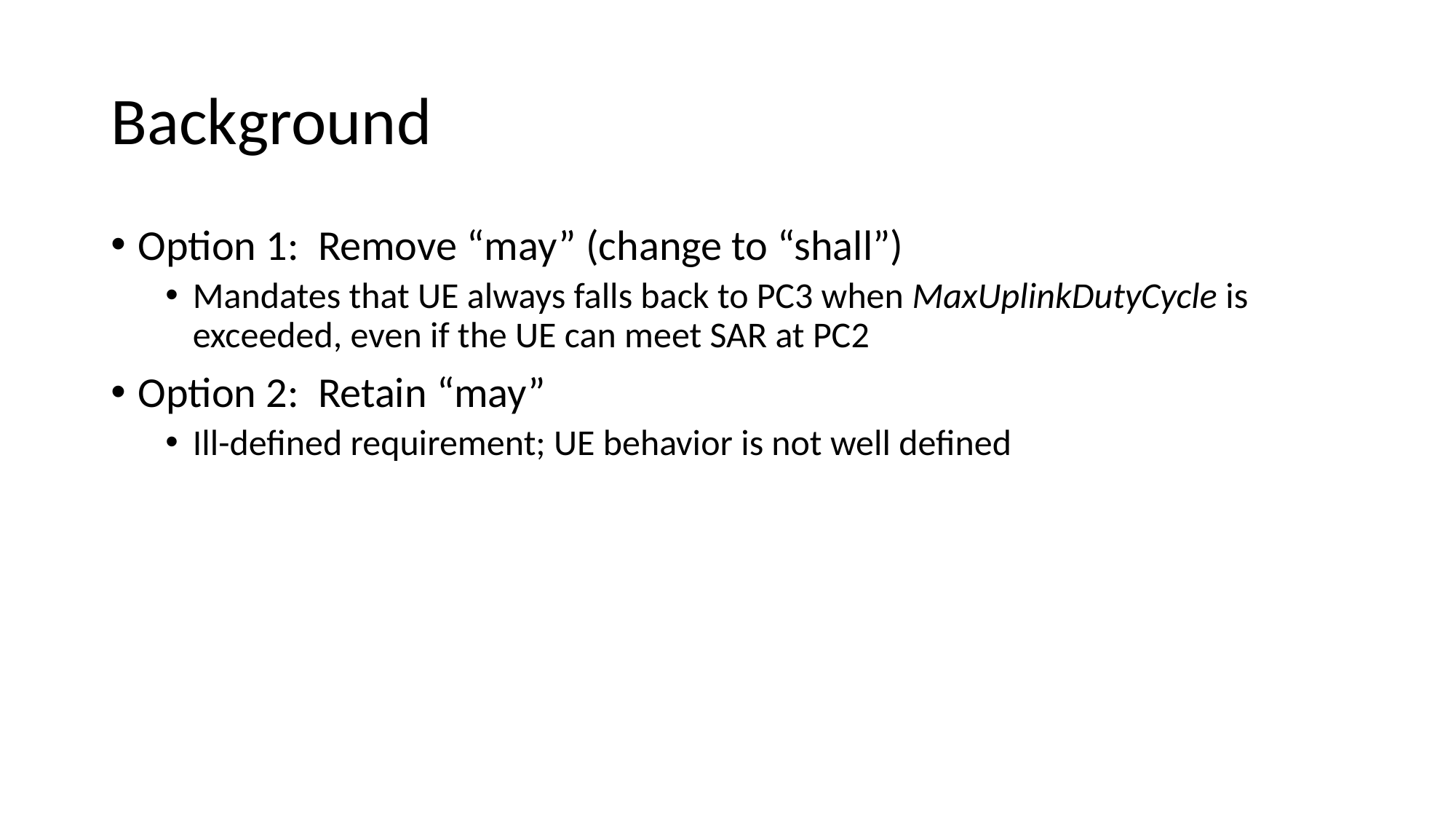

# Background
Option 1:  Remove “may” (change to “shall”)
Mandates that UE always falls back to PC3 when MaxUplinkDutyCycle is exceeded, even if the UE can meet SAR at PC2
Option 2:  Retain “may”
Ill-defined requirement; UE behavior is not well defined